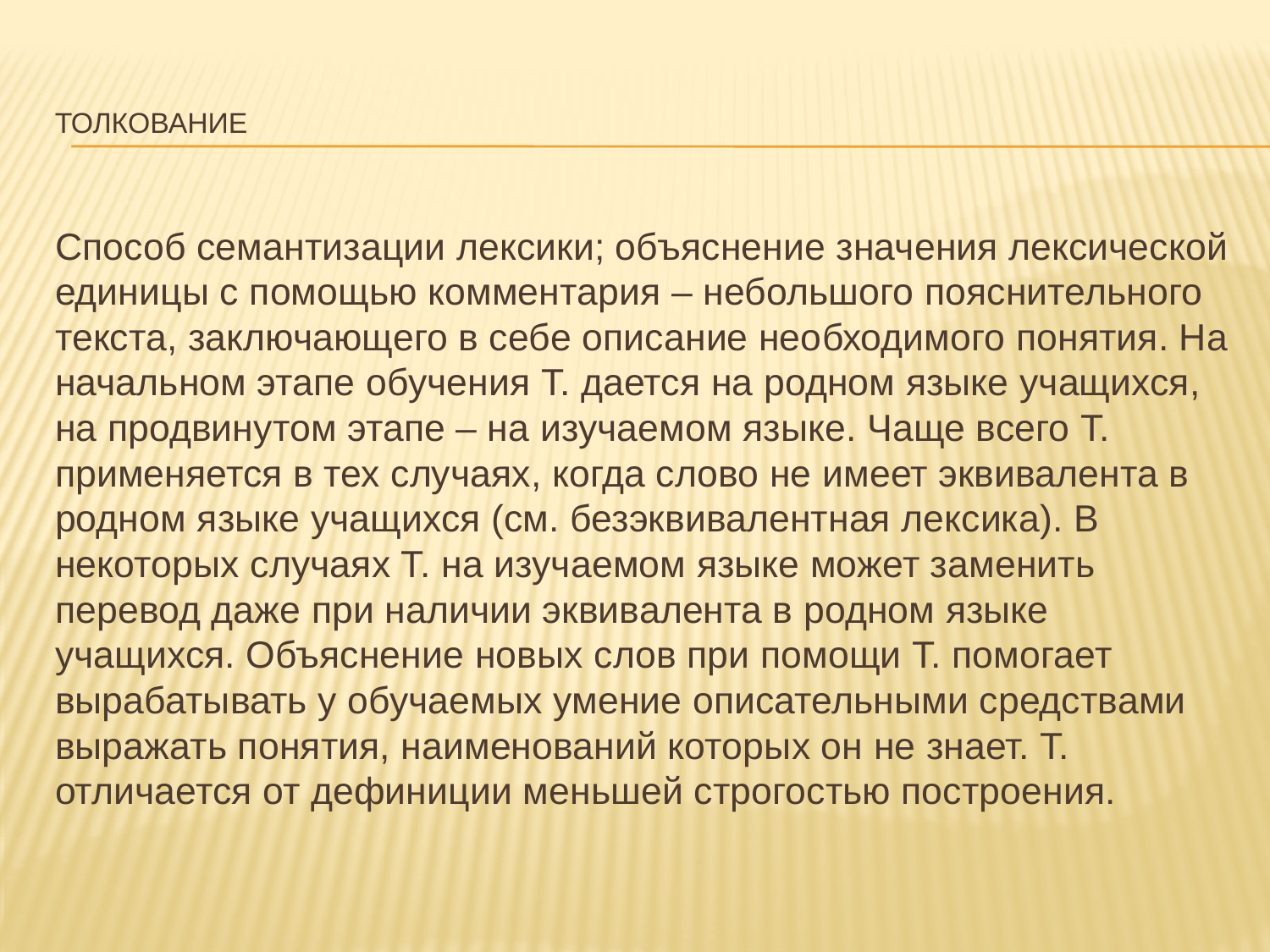

# ТОЛКОВАНИЕ
Способ семантизации лексики; объяснение значения лексической единицы с помощью комментария – небольшого пояснительного текста, заключающего в себе описание необходимого понятия. На начальном этапе обучения Т. дается на родном языке учащихся, на продвинутом этапе – на изучаемом языке. Чаще всего Т. применяется в тех случаях, когда слово не имеет эквивалента в родном языке учащихся (см. безэквивалентная лексика). В некоторых случаях Т. на изучаемом языке может заменить перевод даже при наличии эквивалента в родном языке учащихся. Объяснение новых слов при помощи Т. помогает вырабатывать у обучаемых умение описательными средствами выражать понятия, наименований которых он не знает. Т. отличается от дефиниции меньшей строгостью построения.